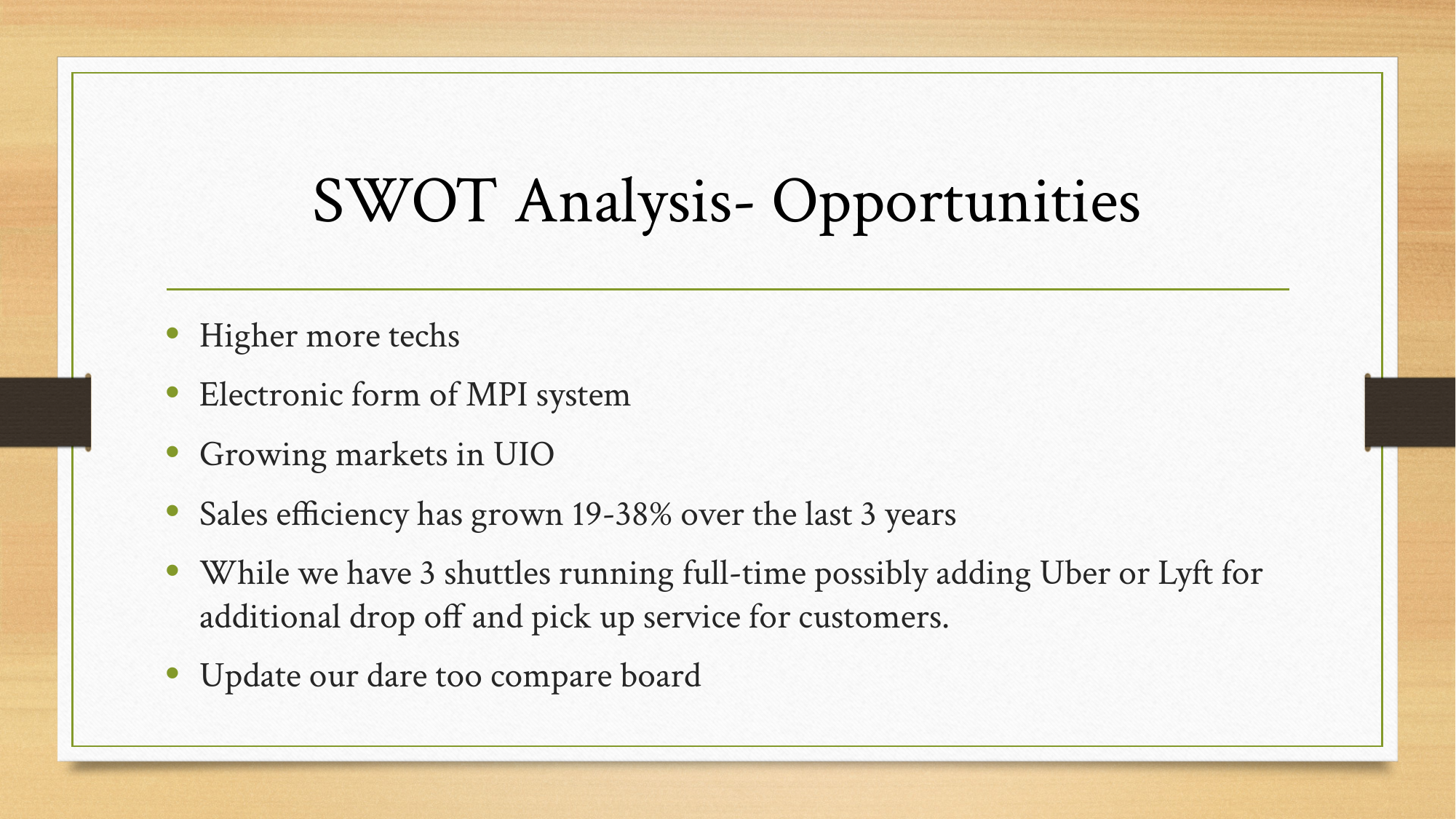

# SWOT Analysis- Opportunities
Higher more techs
Electronic form of MPI system
Growing markets in UIO
Sales efficiency has grown 19-38% over the last 3 years
While we have 3 shuttles running full-time possibly adding Uber or Lyft for additional drop off and pick up service for customers.
Update our dare too compare board